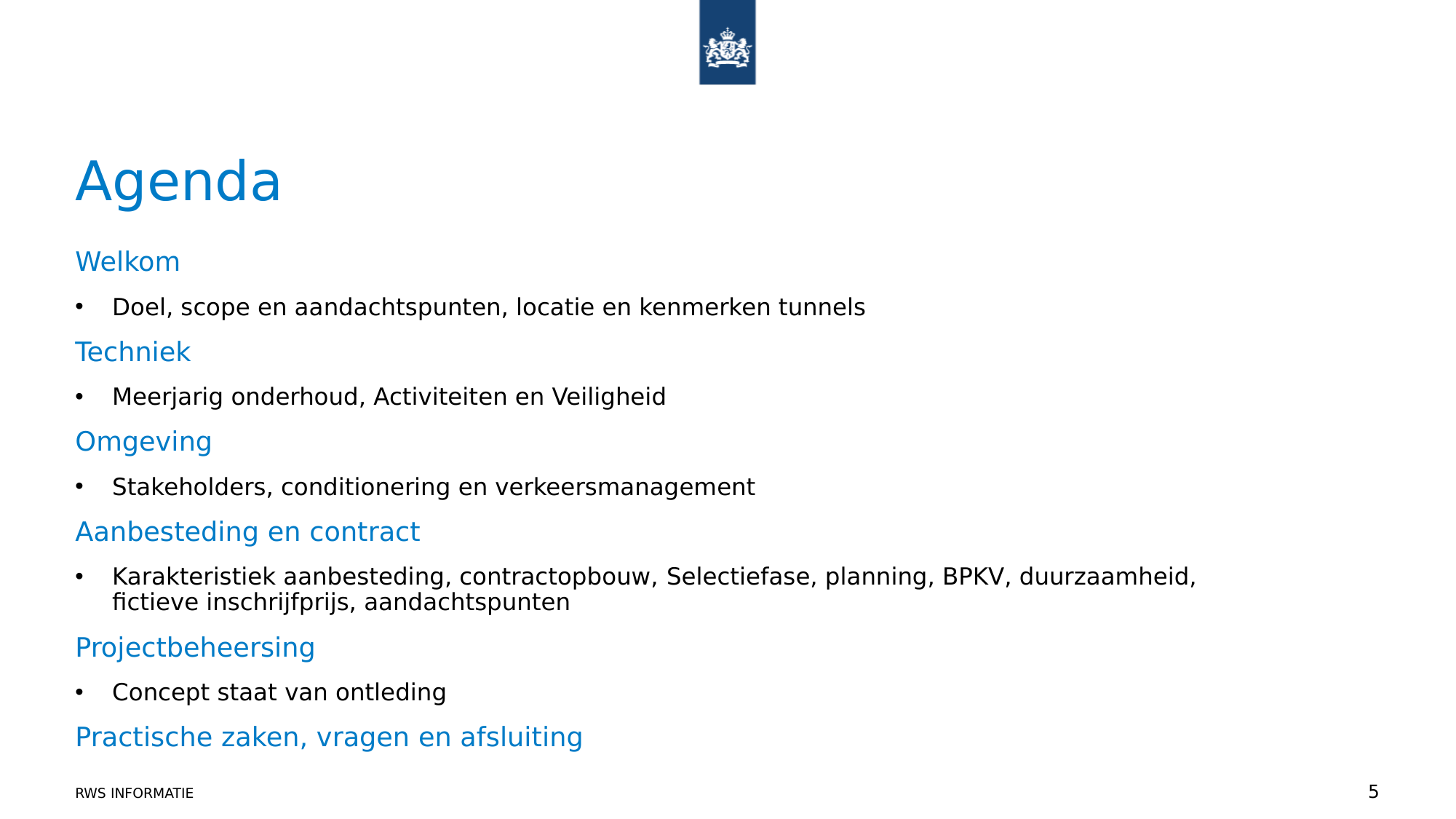

# Agenda
Welkom
Doel, scope en aandachtspunten, locatie en kenmerken tunnels
Techniek
Meerjarig onderhoud, Activiteiten en Veiligheid
Omgeving
Stakeholders, conditionering en verkeersmanagement
Aanbesteding en contract
Karakteristiek aanbesteding, contractopbouw, Selectiefase, planning, BPKV, duurzaamheid,
fictieve inschrijfprijs, aandachtspunten
Projectbeheersing
Concept staat van ontleding
Practische zaken, vragen en afsluiting
RWS Informatie
5